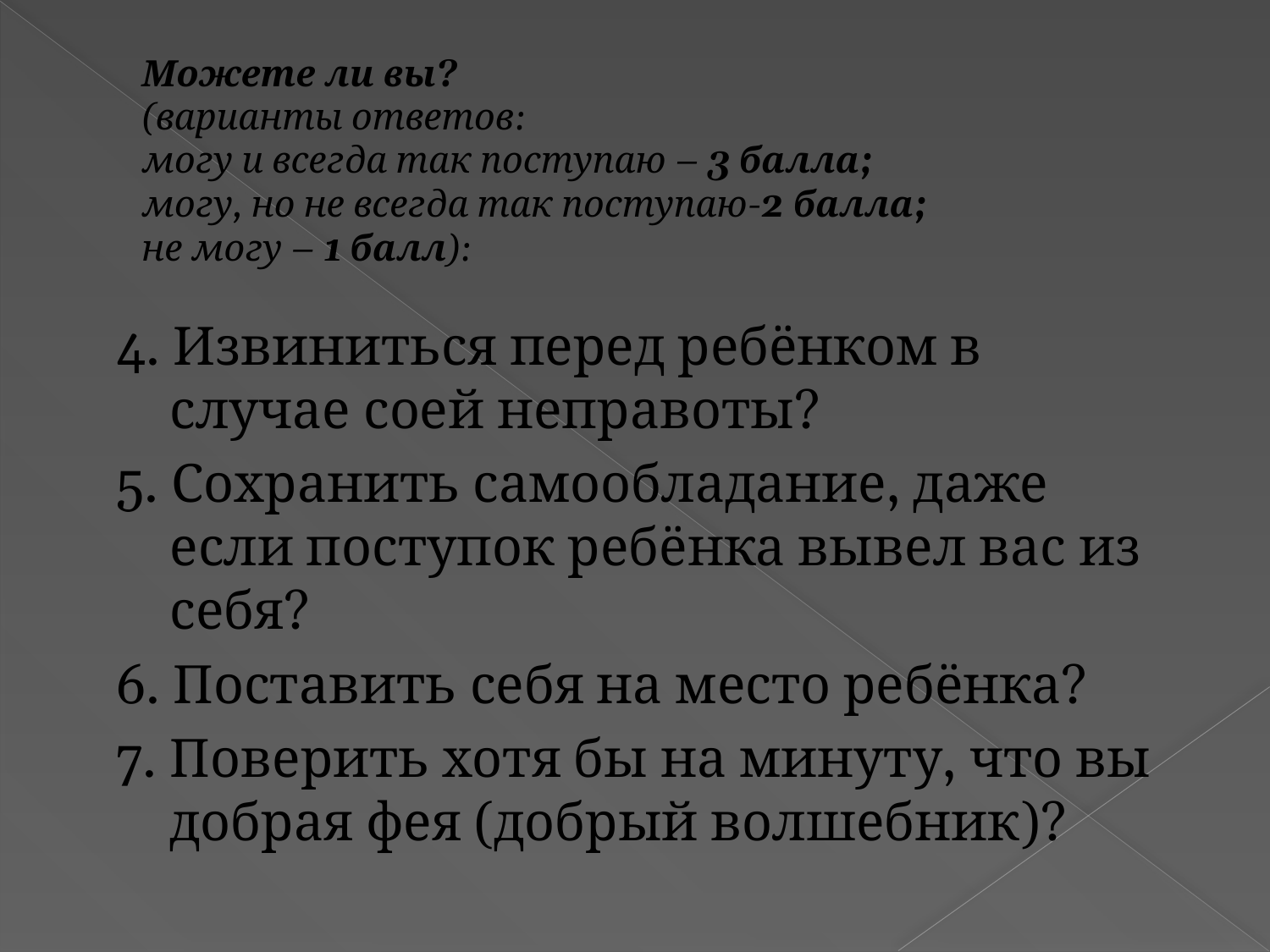

# Можете ли вы? (варианты ответов: могу и всегда так поступаю – 3 балла; могу, но не всегда так поступаю-2 балла; не могу – 1 балл):
4. Извиниться перед ребёнком в случае соей неправоты?
5. Сохранить самообладание, даже если поступок ребёнка вывел вас из себя?
6. Поставить себя на место ребёнка?
7. Поверить хотя бы на минуту, что вы добрая фея (добрый волшебник)?